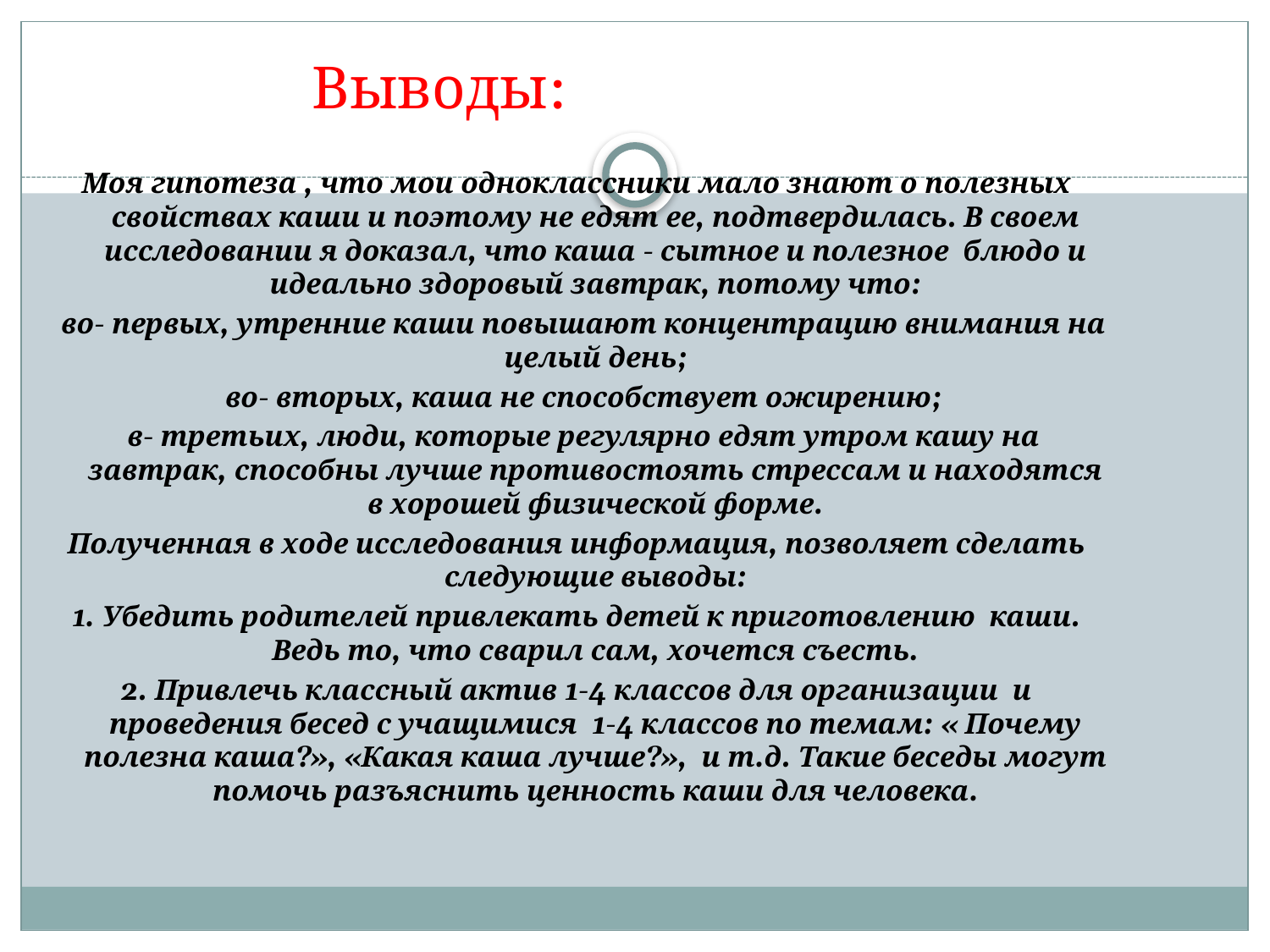

# Выводы:
Моя гипотеза , что мои одноклассники мало знают о полезных свойствах каши и поэтому не едят ее, подтвердилась. В своем исследовании я доказал, что каша - сытное и полезное  блюдо и идеально здоровый завтрак, потому что:
  во- первых, утренние каши повышают концентрацию внимания на целый день;
  во- вторых, каша не способствует ожирению;
  в- третьих, люди, которые регулярно едят утром кашу на завтрак, способны лучше противостоять стрессам и находятся в хорошей физической форме.
Полученная в ходе исследования информация, позволяет сделать следующие выводы:
1. Убедить родителей привлекать детей к приготовлению  каши. Ведь то, что сварил сам, хочется съесть.
2. Привлечь классный актив 1-4 классов для организации  и проведения бесед с учащимися  1-4 классов по темам: « Почему полезна каша?», «Какая каша лучше?»,  и т.д. Такие беседы могут помочь разъяснить ценность каши для человека.